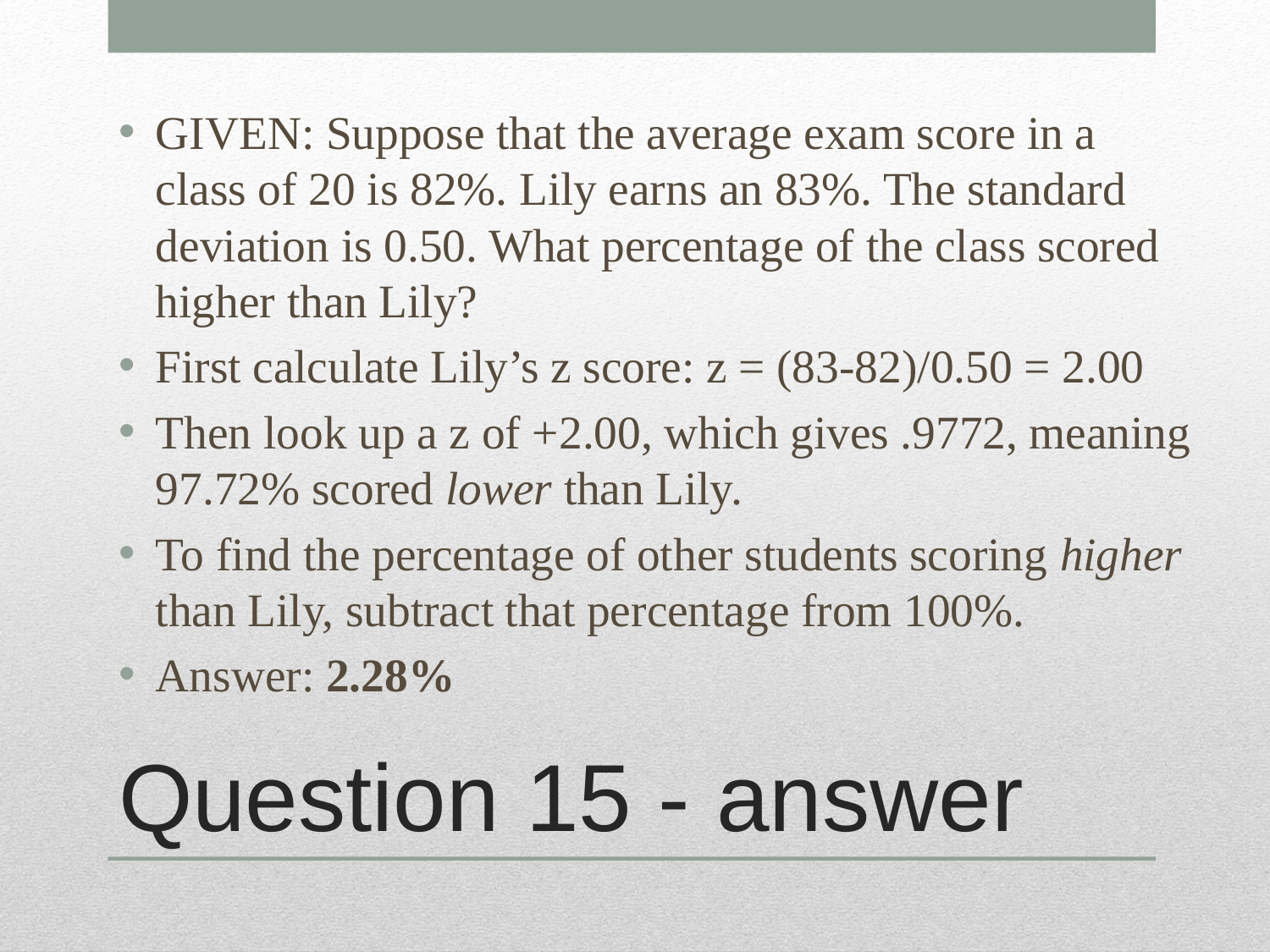

GIVEN: Suppose that the average exam score in a class of 20 is 82%. Lily earns an 83%. The standard deviation is 0.50. What percentage of the class scored higher than Lily?
First calculate Lily’s z score: z = (83-82)/0.50 = 2.00
Then look up a z of +2.00, which gives .9772, meaning 97.72% scored lower than Lily.
To find the percentage of other students scoring higher than Lily, subtract that percentage from 100%.
Answer: 2.28%
# Question 15 - answer